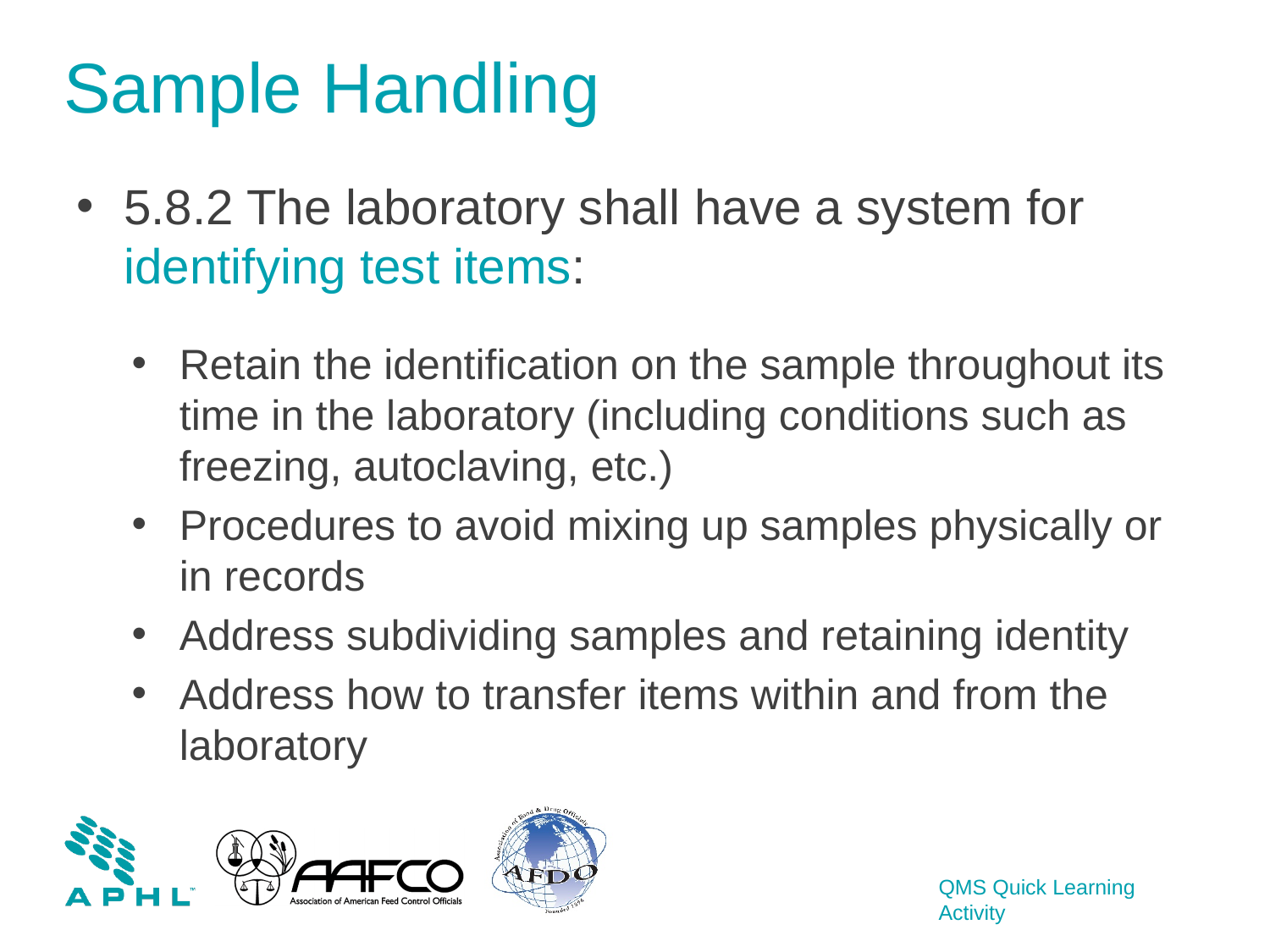

# Sample Handling
5.8.2 The laboratory shall have a system for identifying test items:

Retain the identification on the sample throughout its time in the laboratory (including conditions such as freezing, autoclaving, etc.)
Procedures to avoid mixing up samples physically or in records
Address subdividing samples and retaining identity
Address how to transfer items within and from the laboratory